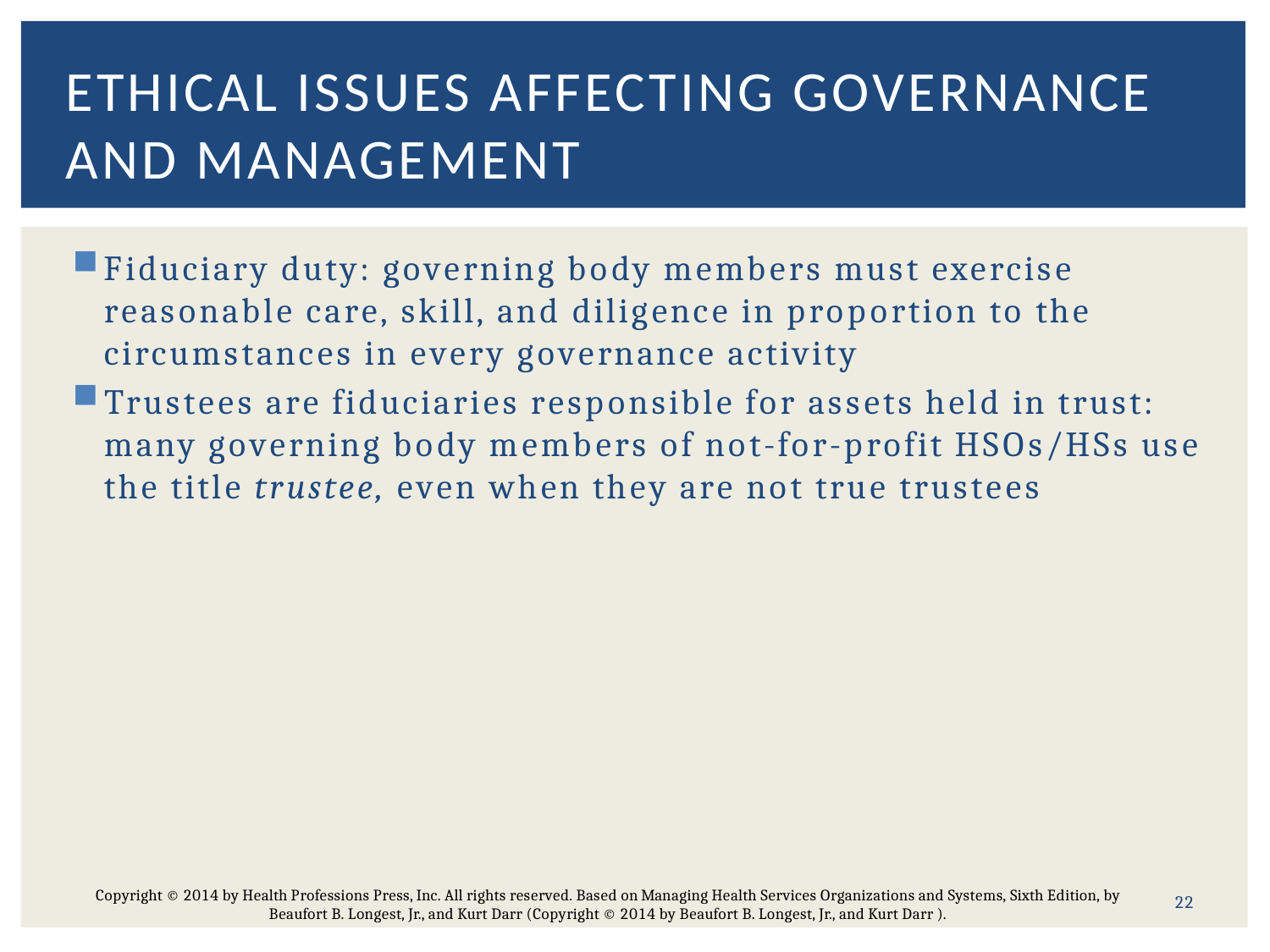

# Ethical issues affecting governance and management
Fiduciary duty: governing body members must exercise reasonable care, skill, and diligence in proportion to the circumstances in every governance activity
Trustees are fiduciaries responsible for assets held in trust: many governing body members of not-for-profit HSOs/HSs use the title trustee, even when they are not true trustees
22